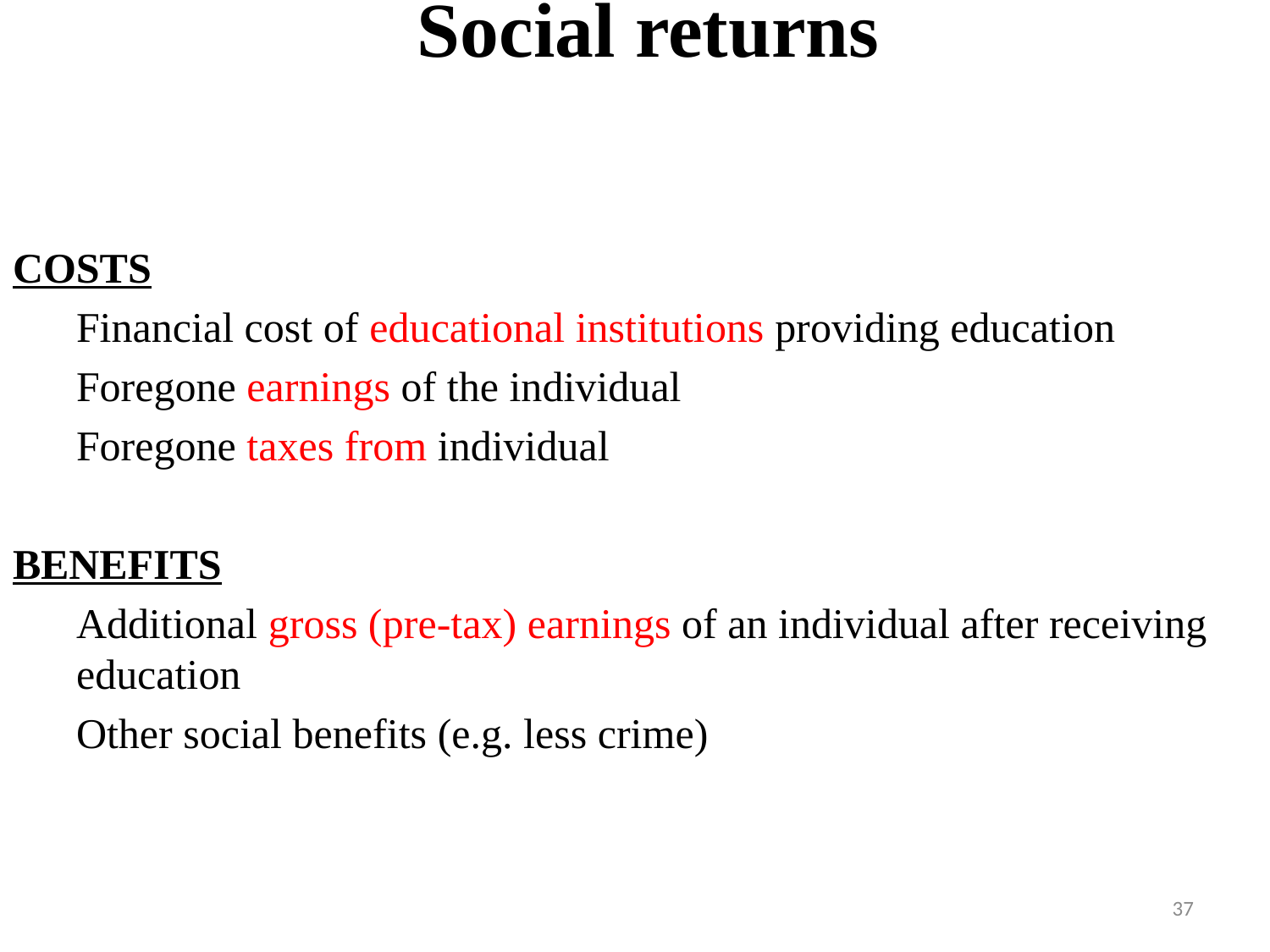

# Social returns
COSTS
	Financial cost of educational institutions providing education
	Foregone earnings of the individual
	Foregone taxes from individual

BENEFITS
	Additional gross (pre-tax) earnings of an individual after receiving education
	Other social benefits (e.g. less crime)
37